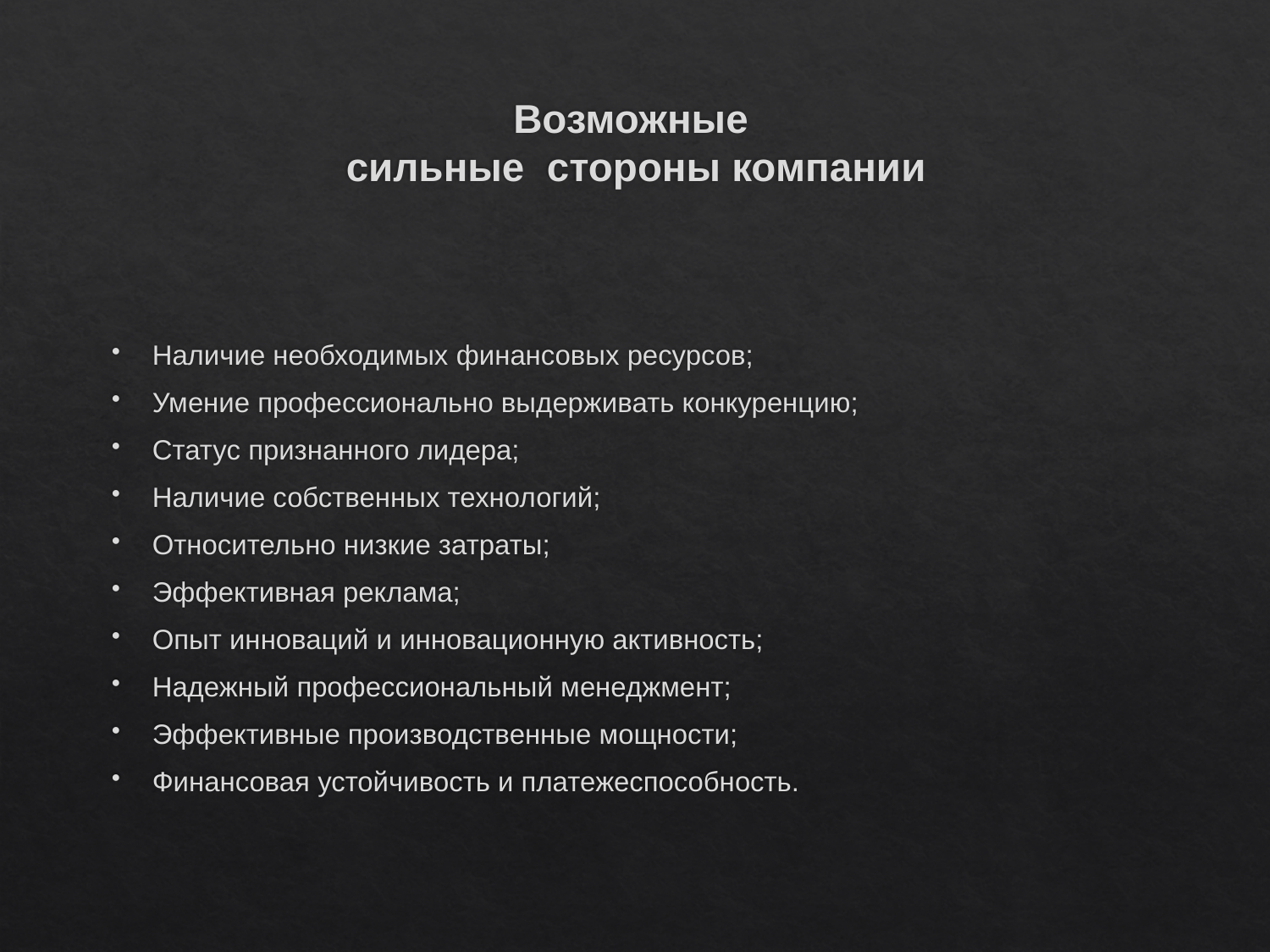

# Возможные сильные  стороны компании

Наличие необходимых финансовых ресурсов;
Умение профессионально выдерживать конкуренцию;
Статус признанного лидера;
Наличие собственных технологий;
Относительно низкие затраты;
Эффективная реклама;
Опыт инноваций и инновационную активность;
Надежный профессиональный менеджмент;
Эффективные производственные мощности;
Финансовая устойчивость и платежеспособность.